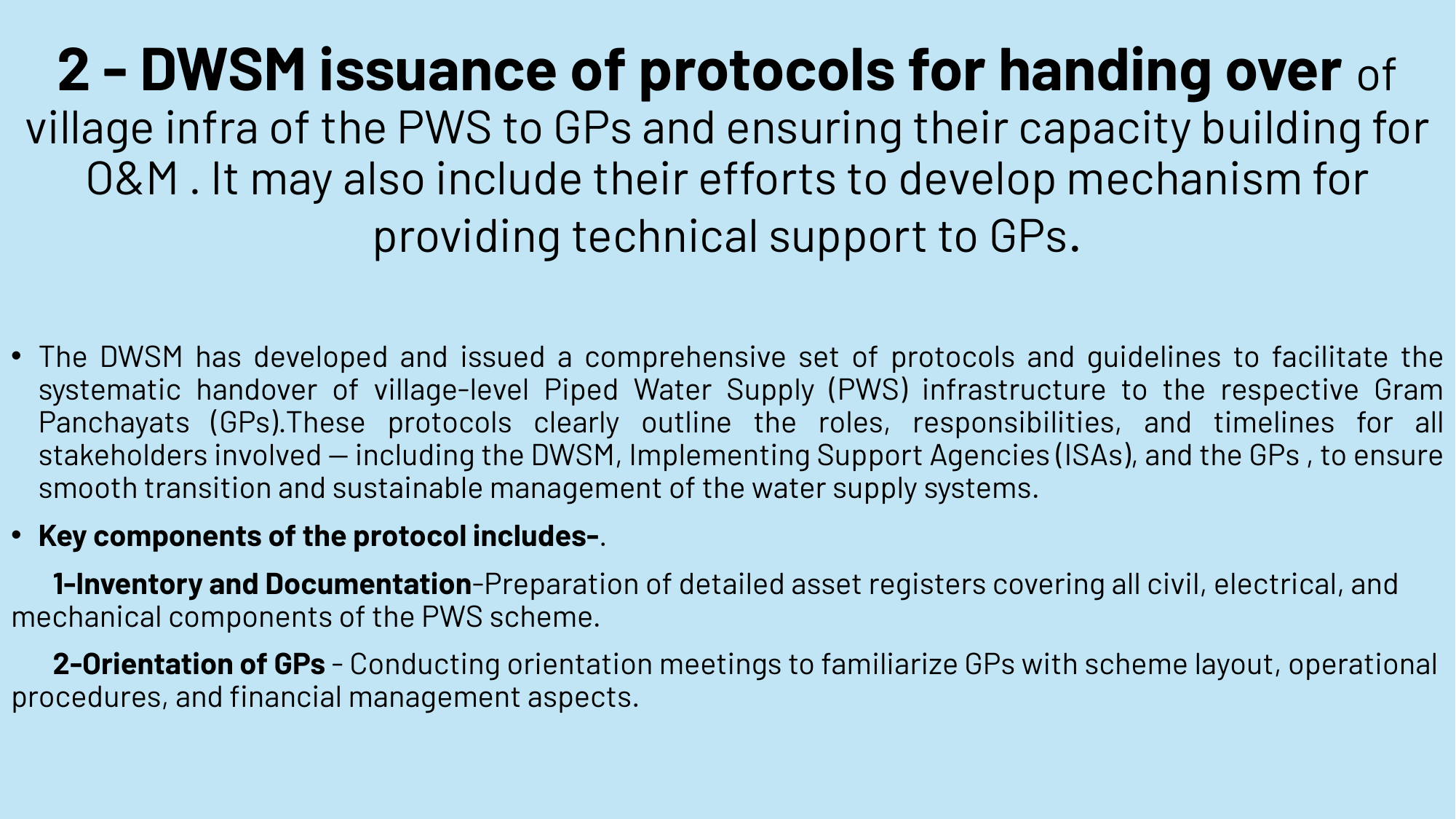

# 2 - DWSM issuance of protocols for handing over of village infra of the PWS to GPs and ensuring their capacity building for O&M . It may also include their efforts to develop mechanism for providing technical support to GPs.

The DWSM has developed and issued a comprehensive set of protocols and guidelines to facilitate the systematic handover of village-level Piped Water Supply (PWS) infrastructure to the respective Gram Panchayats (GPs).These protocols clearly outline the roles, responsibilities, and timelines for all stakeholders involved — including the DWSM, Implementing Support Agencies (ISAs), and the GPs , to ensure smooth transition and sustainable management of the water supply systems.
Key components of the protocol includes-.
       1-Inventory and Documentation-Preparation of detailed asset registers covering all civil, electrical, and mechanical components of the PWS scheme.
       2-Orientation of GPs - Conducting orientation meetings to familiarize GPs with scheme layout, operational procedures, and financial management aspects.